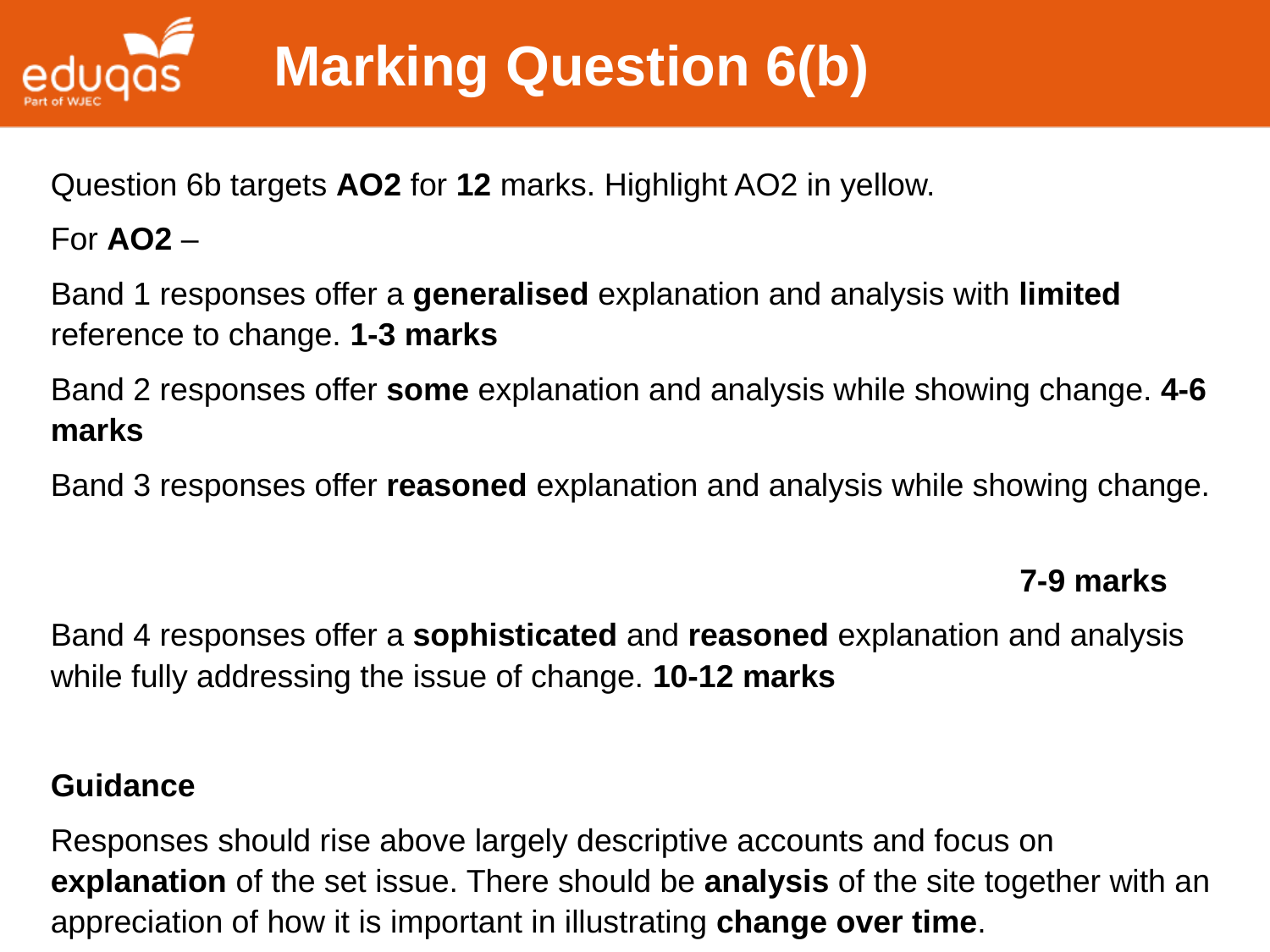

# Marking Question 6(b)
Question 6b targets AO2 for 12 marks. Highlight AO2 in yellow.
For AO2 –
Band 1 responses offer a generalised explanation and analysis with limited reference to change. 1-3 marks
Band 2 responses offer some explanation and analysis while showing change. 4-6 marks
Band 3 responses offer reasoned explanation and analysis while showing change.
                                                                                                             7-9 marks
Band 4 responses offer a sophisticated and reasoned explanation and analysis while fully addressing the issue of change. 10-12 marks

Guidance
Responses should rise above largely descriptive accounts and focus on explanation of the set issue. There should be analysis of the site together with an appreciation of how it is important in illustrating change over time.